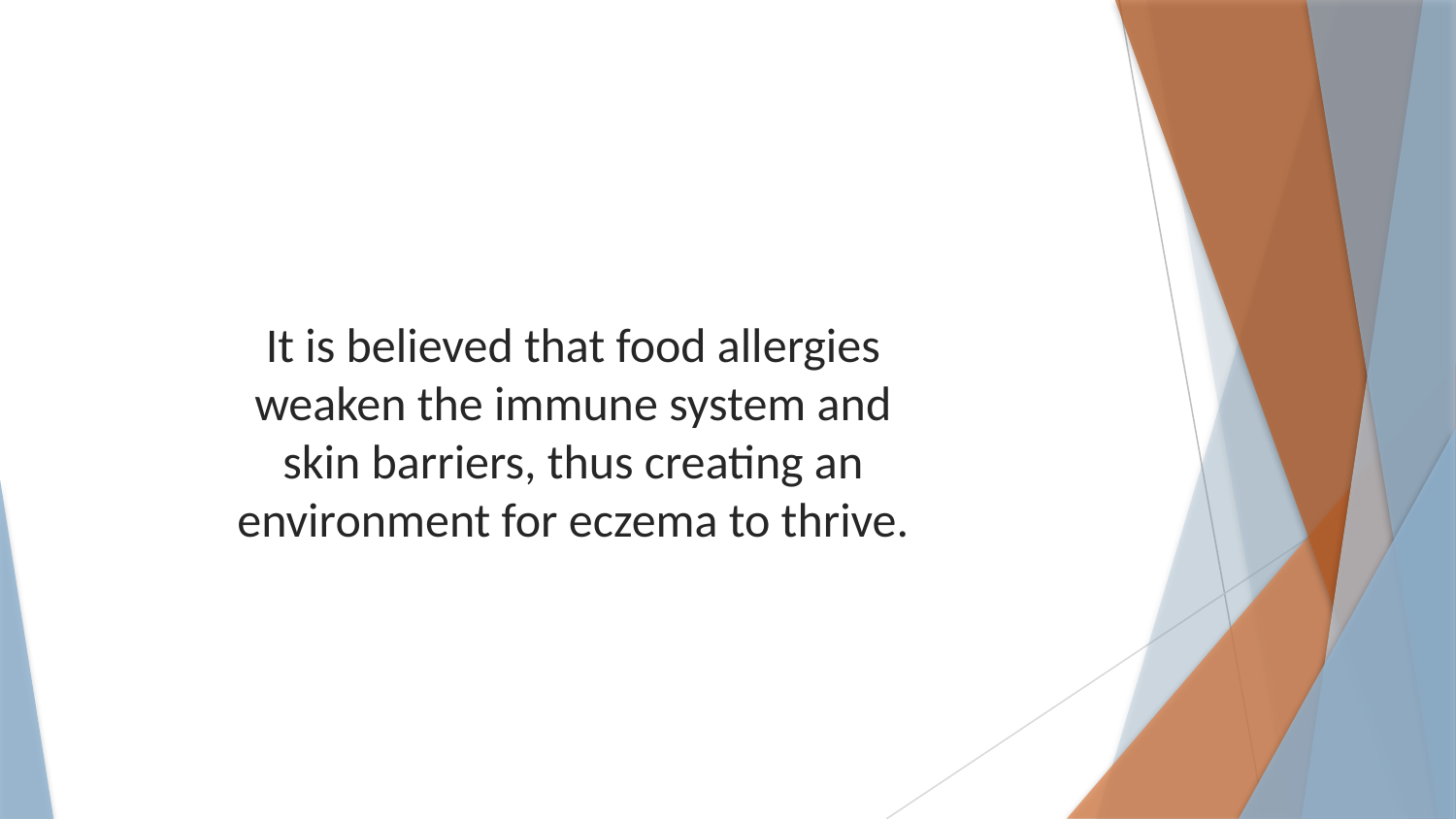

It is believed that food allergies weaken the immune system and skin barriers, thus creating an environment for eczema to thrive.